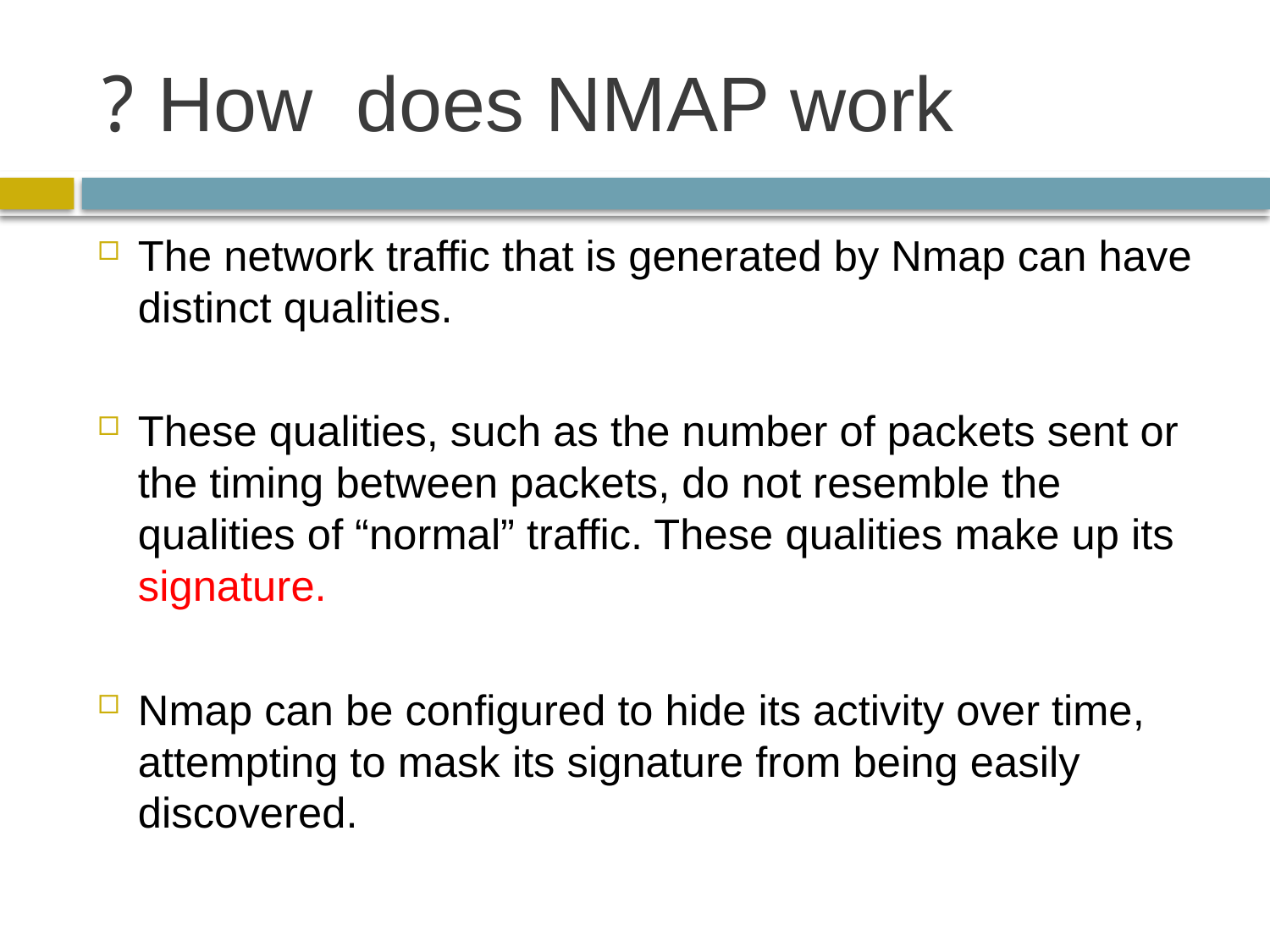

# How  does NMAP work ?
The network traffic that is generated by Nmap can have distinct qualities.

These qualities, such as the number of packets sent or the timing between packets, do not resemble the qualities of “normal” traffic. These qualities make up its signature.

Nmap can be configured to hide its activity over time,  attempting to mask its signature from being easily discovered.